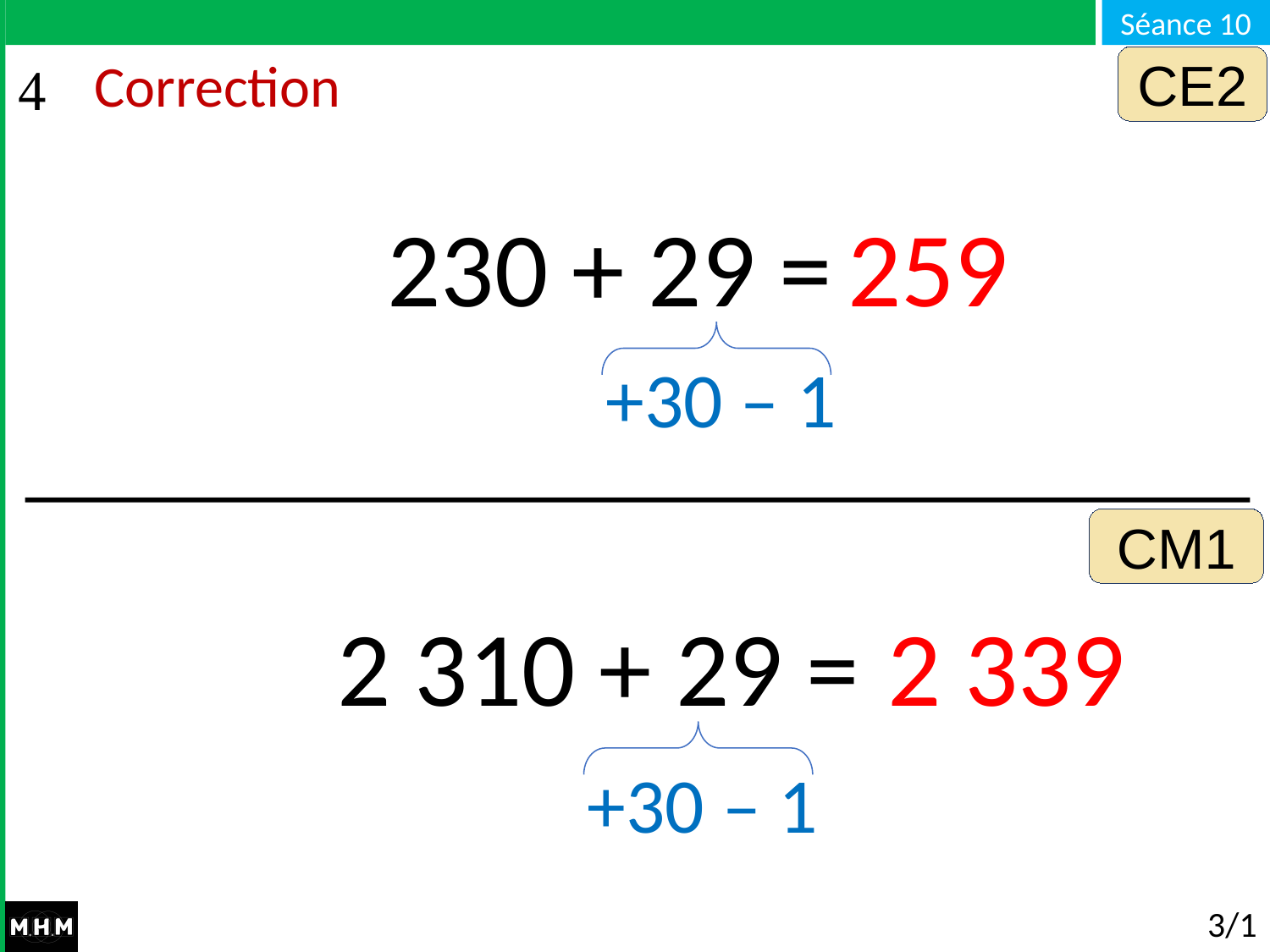

CE2
# Correction
230 + 29 =
259

+30 – 1

CM1
2 310 + 29 =
2 339

+30 – 1
3/10